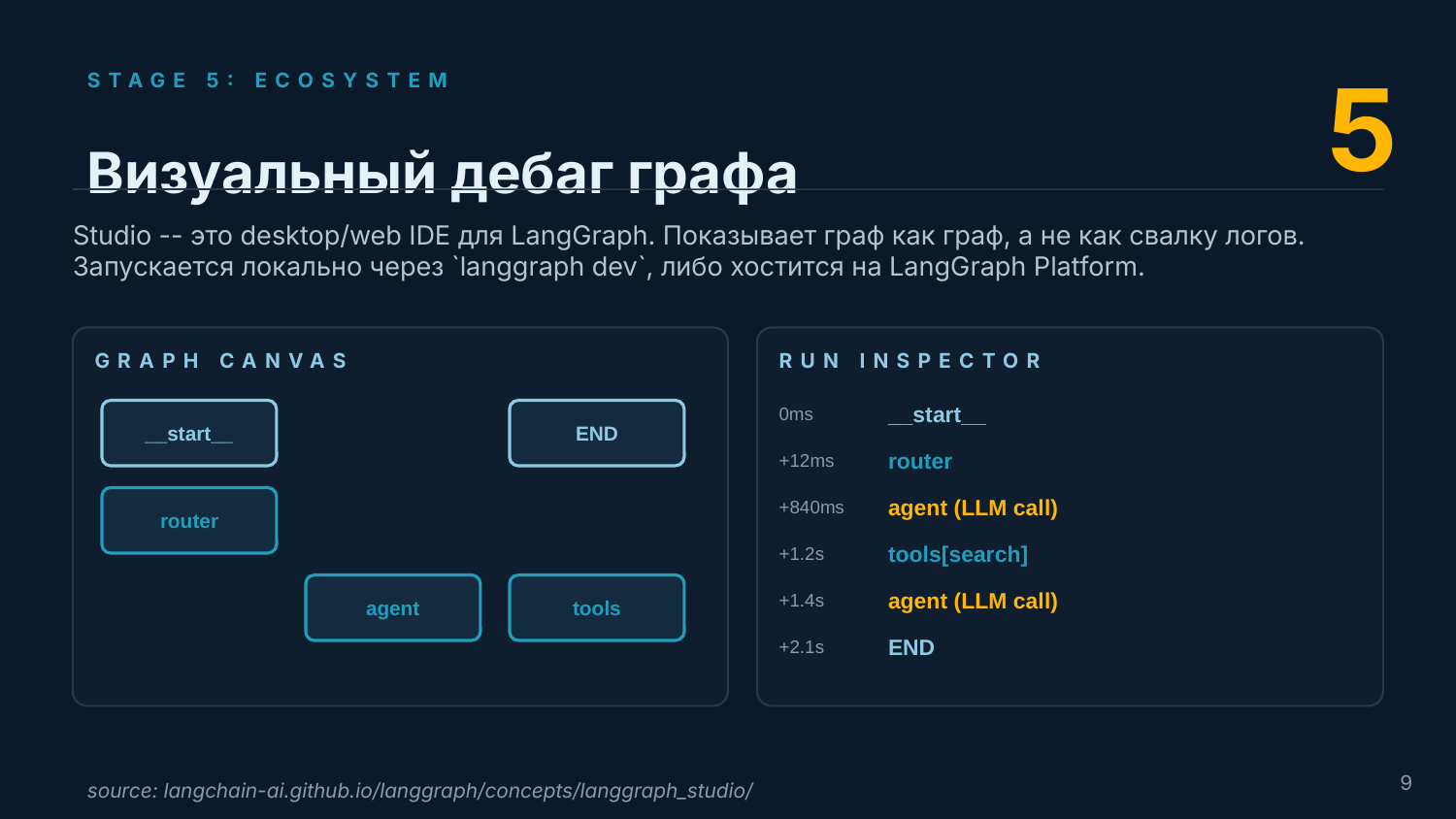

5
STAGE 5: ECOSYSTEM
Визуальный дебаг графа

Studio -- это desktop/web IDE для LangGraph. Показывает граф как граф, а не как свалку логов. Запускается локально через `langgraph dev`, либо хостится на LangGraph Platform.

GRAPH CANVAS
RUN INSPECTOR
0ms
__start__

__start__

END
+12ms
router
+840ms
agent (LLM call)

router
+1.2s
tools[search]

agent

tools
+1.4s
agent (LLM call)
+2.1s
END
9
source: langchain-ai.github.io/langgraph/concepts/langgraph_studio/